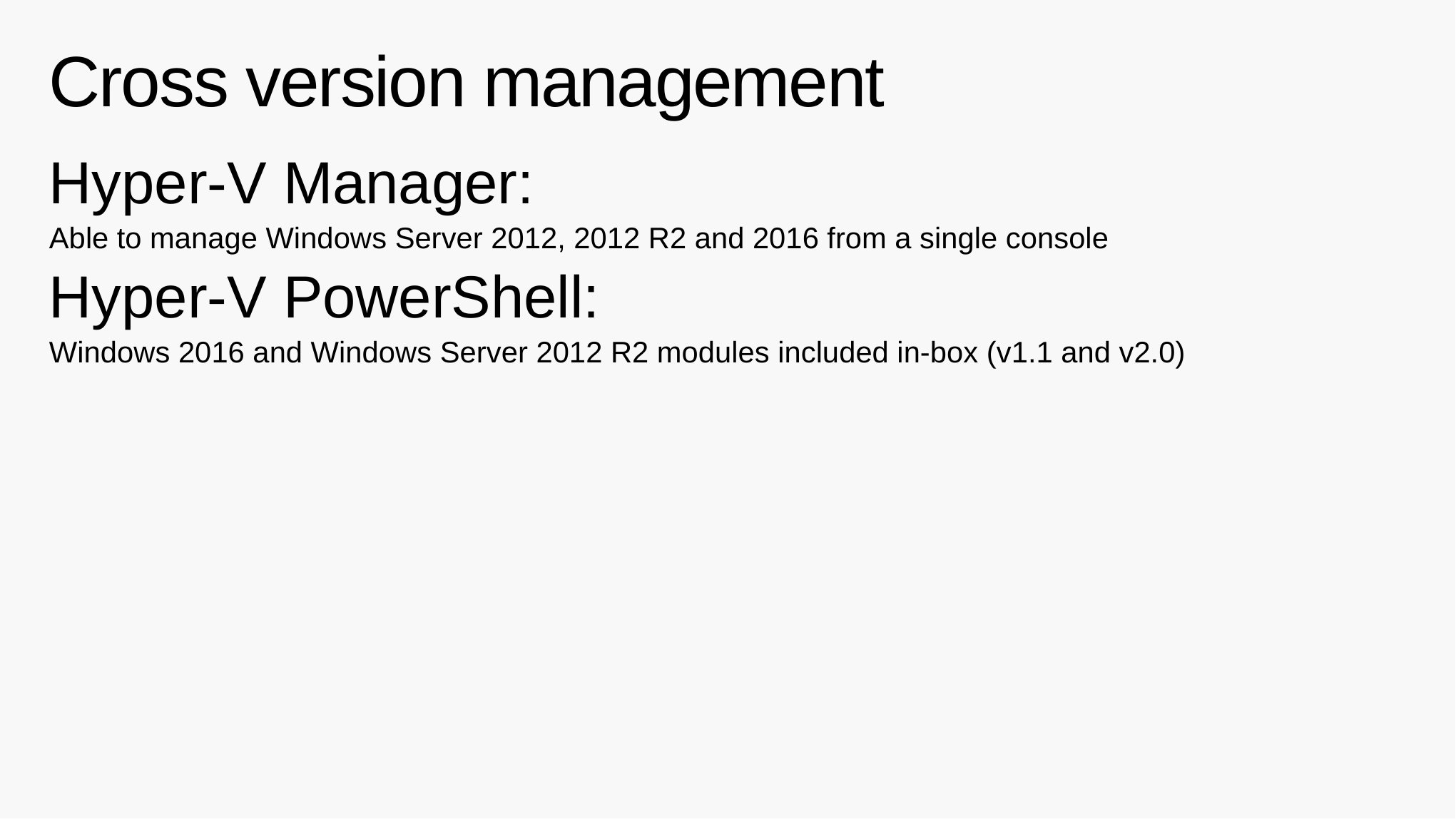

# Cross version management
Hyper-V Manager:
Able to manage Windows Server 2012, 2012 R2 and 2016 from a single console
Hyper-V PowerShell:
Windows 2016 and Windows Server 2012 R2 modules included in-box (v1.1 and v2.0)